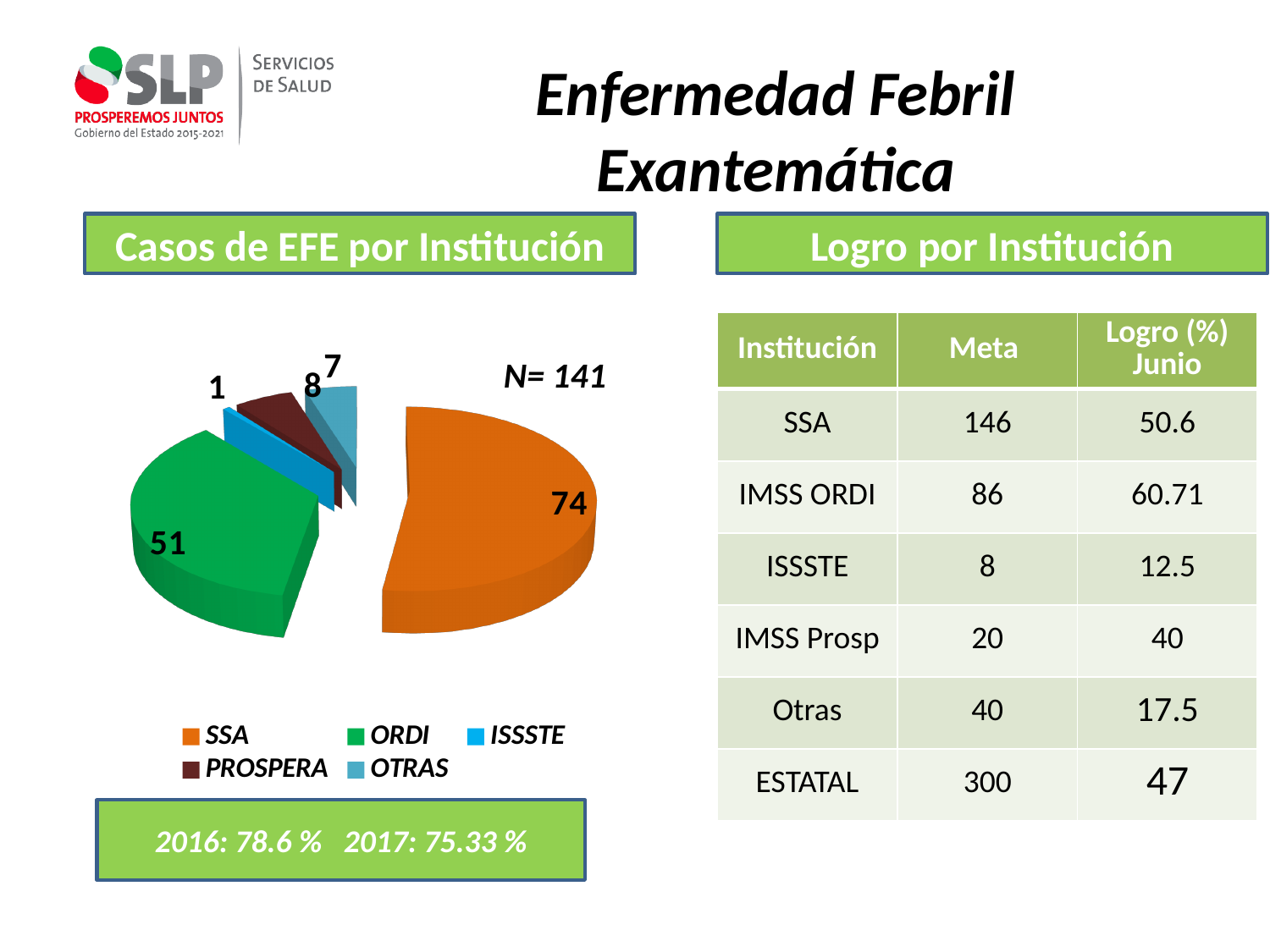

Enfermedad Febril Exantemática
Casos de EFE por Institución
Logro por Institución

[unsupported chart]

| Institución | Meta | Logro (%) Junio |
| --- | --- | --- |
| SSA | 146 | 50.6 |
| IMSS ORDI | 86 | 60.71 |
| ISSSTE | 8 | 12.5 |
| IMSS Prosp | 20 | 40 |
| Otras | 40 | 17.5 |
| ESTATAL | 300 | 47 |
N= 141
2016: 78.6 %   2017: 75.33 %